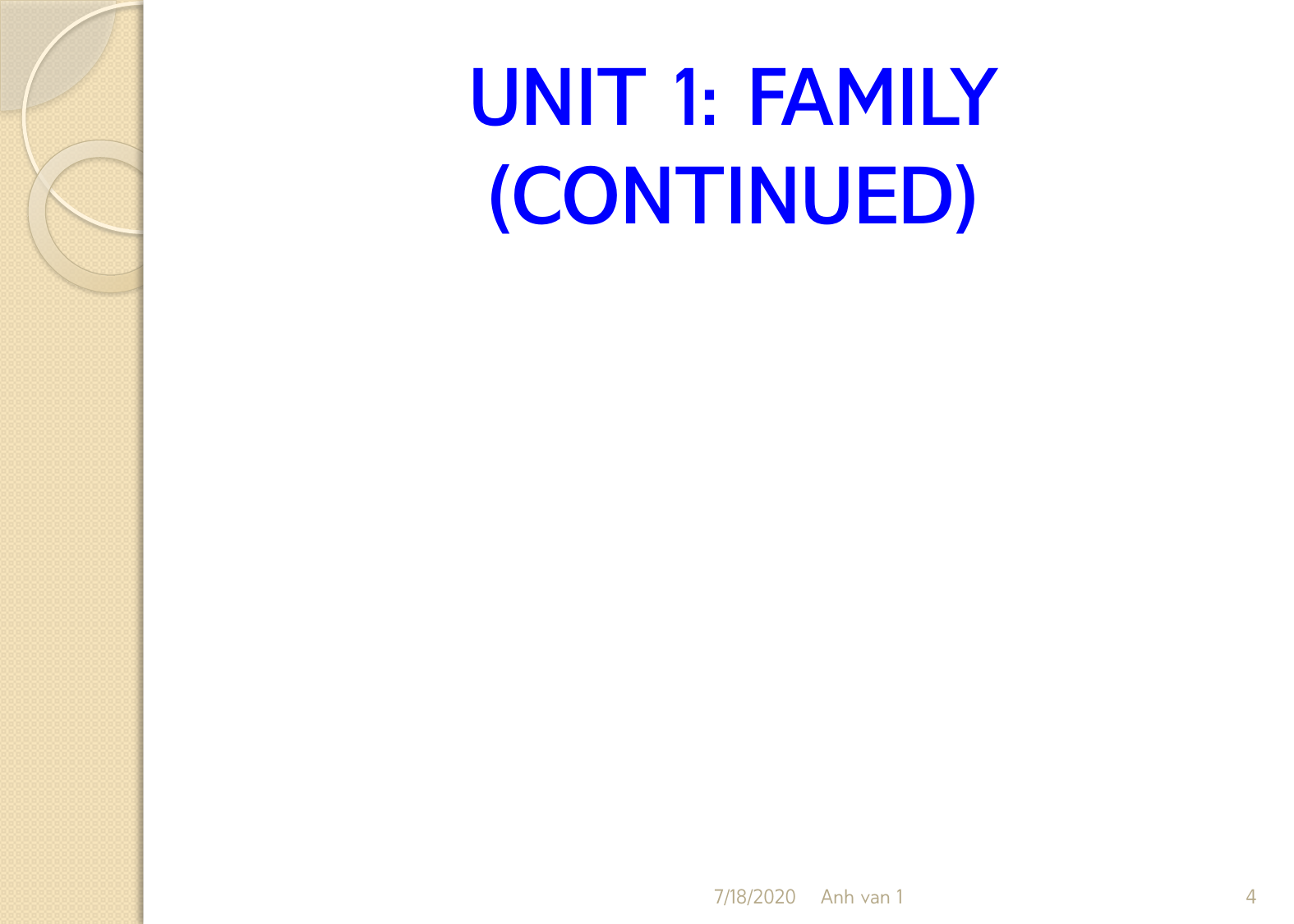

# UNIT 1: FAMILY (CONTINUED)
7/18/2020
Anh van 1
4